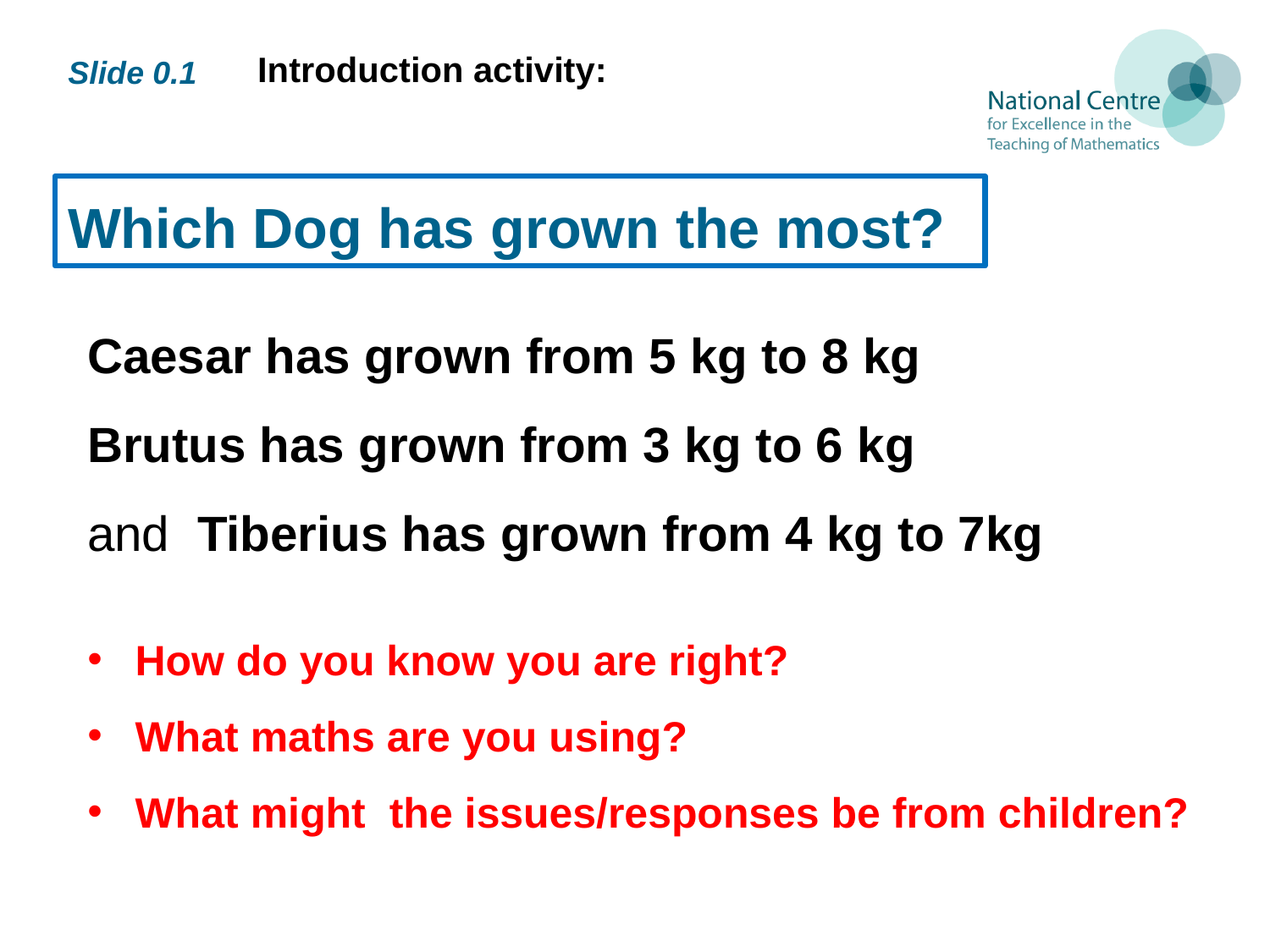

Introduction activity:
Slide 0.1
# Which Dog has grown the most?

Caesar has grown from 5 kg to 8 kg
Brutus has grown from 3 kg to 6 kg
and  Tiberius has grown from 4 kg to 7kg

How do you know you are right?
What maths are you using?
What might  the issues/responses be from children?